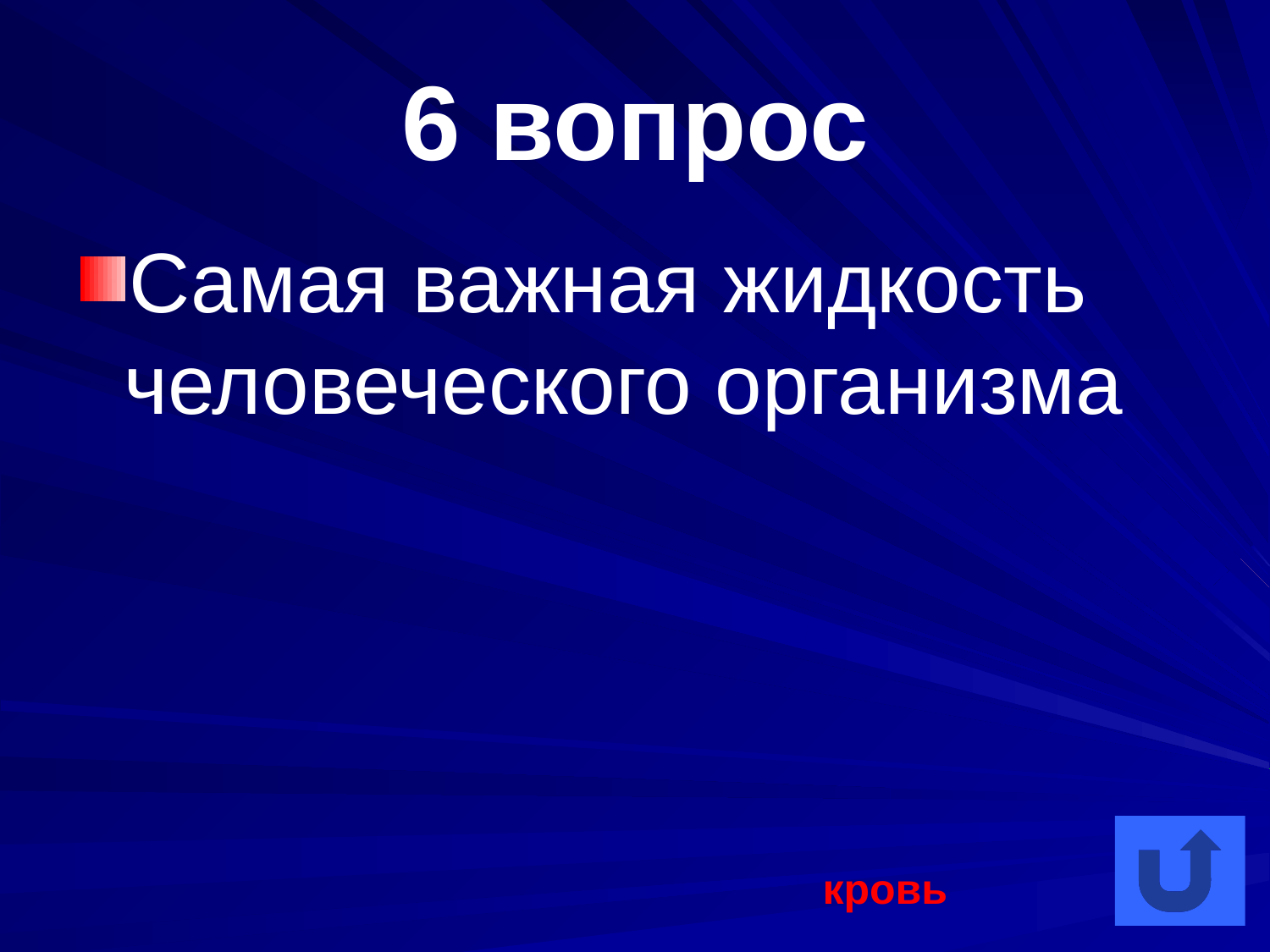

# 6 вопрос
Самая важная жидкость человеческого организма

кровь